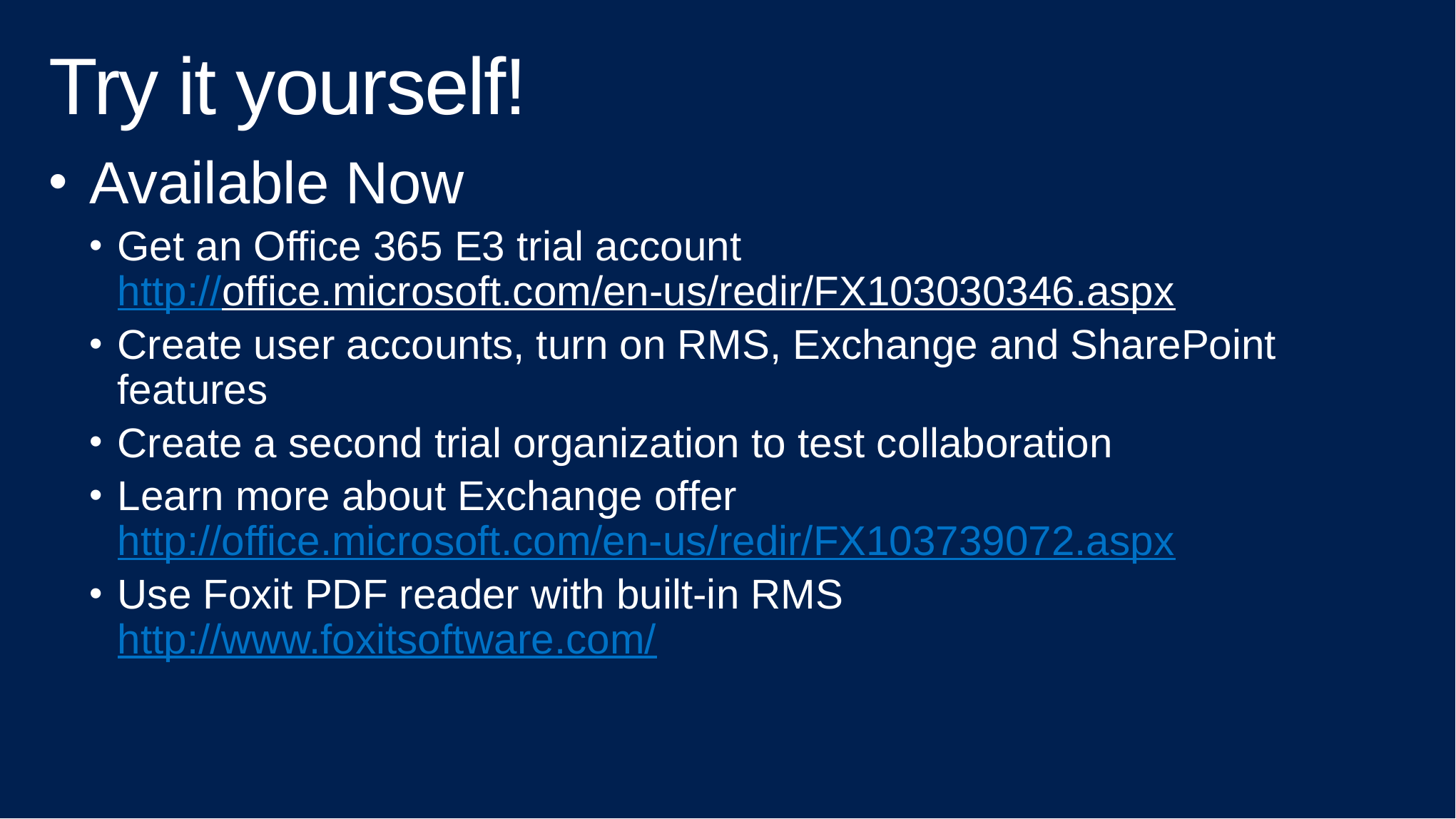

# Try it yourself!
Available Now
Get an Office 365 E3 trial account
http://office.microsoft.com/en-us/redir/FX103030346.aspx
Create user accounts, turn on RMS, Exchange and SharePoint features
Create a second trial organization to test collaboration
Learn more about Exchange offer
http://office.microsoft.com/en-us/redir/FX103739072.aspx
Use Foxit PDF reader with built-in RMS
http://www.foxitsoftware.com/